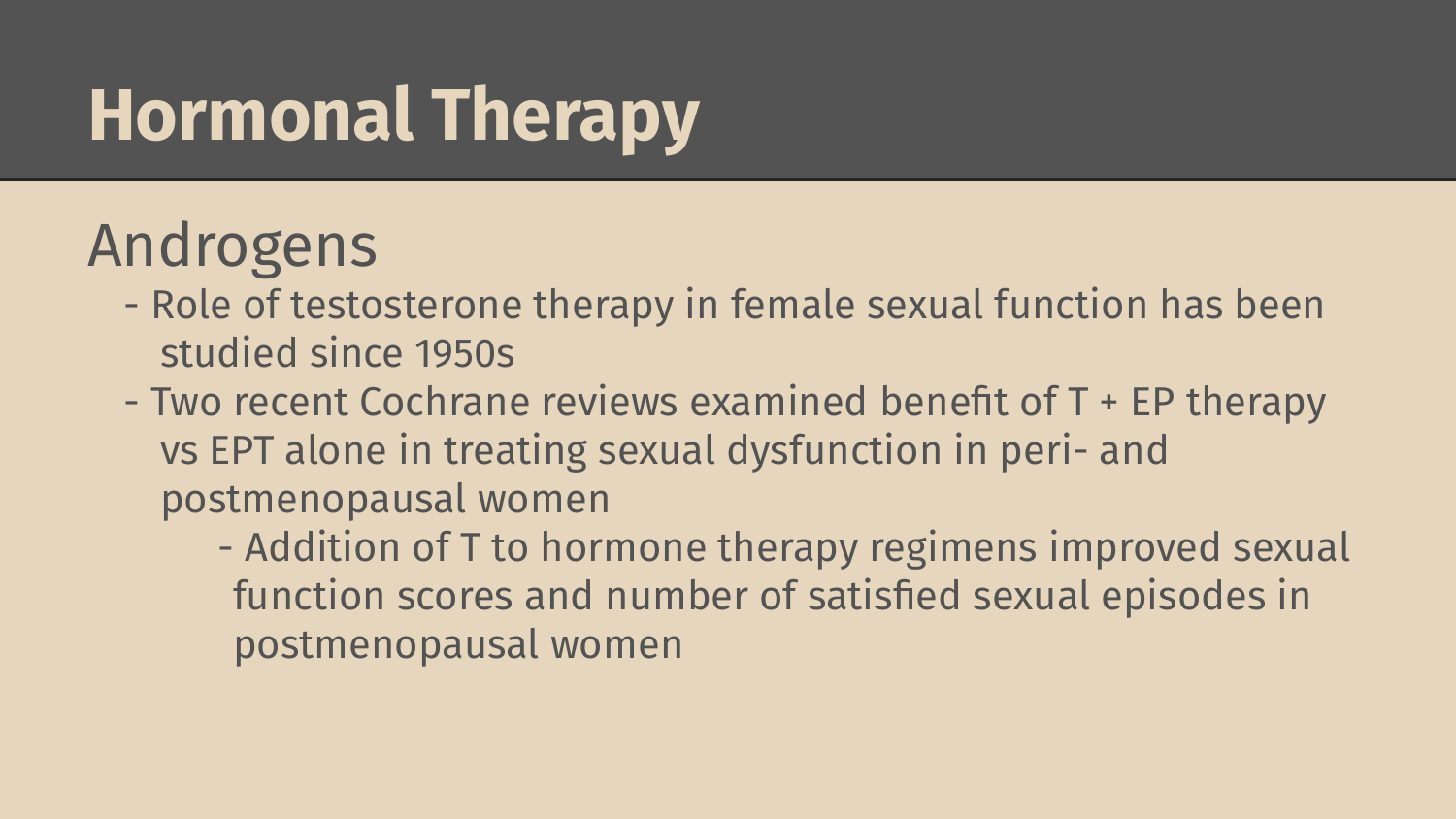

# Hormonal Therapy
Androgens
- Role of testosterone therapy in female sexual function has been studied since 1950s
- Two recent Cochrane reviews examined benefit of T + EP therapy vs EPT alone in treating sexual dysfunction in peri- and postmenopausal women
  - Addition of T to hormone therapy regimens improved sexual function scores and number of satisfied sexual episodes in postmenopausal women